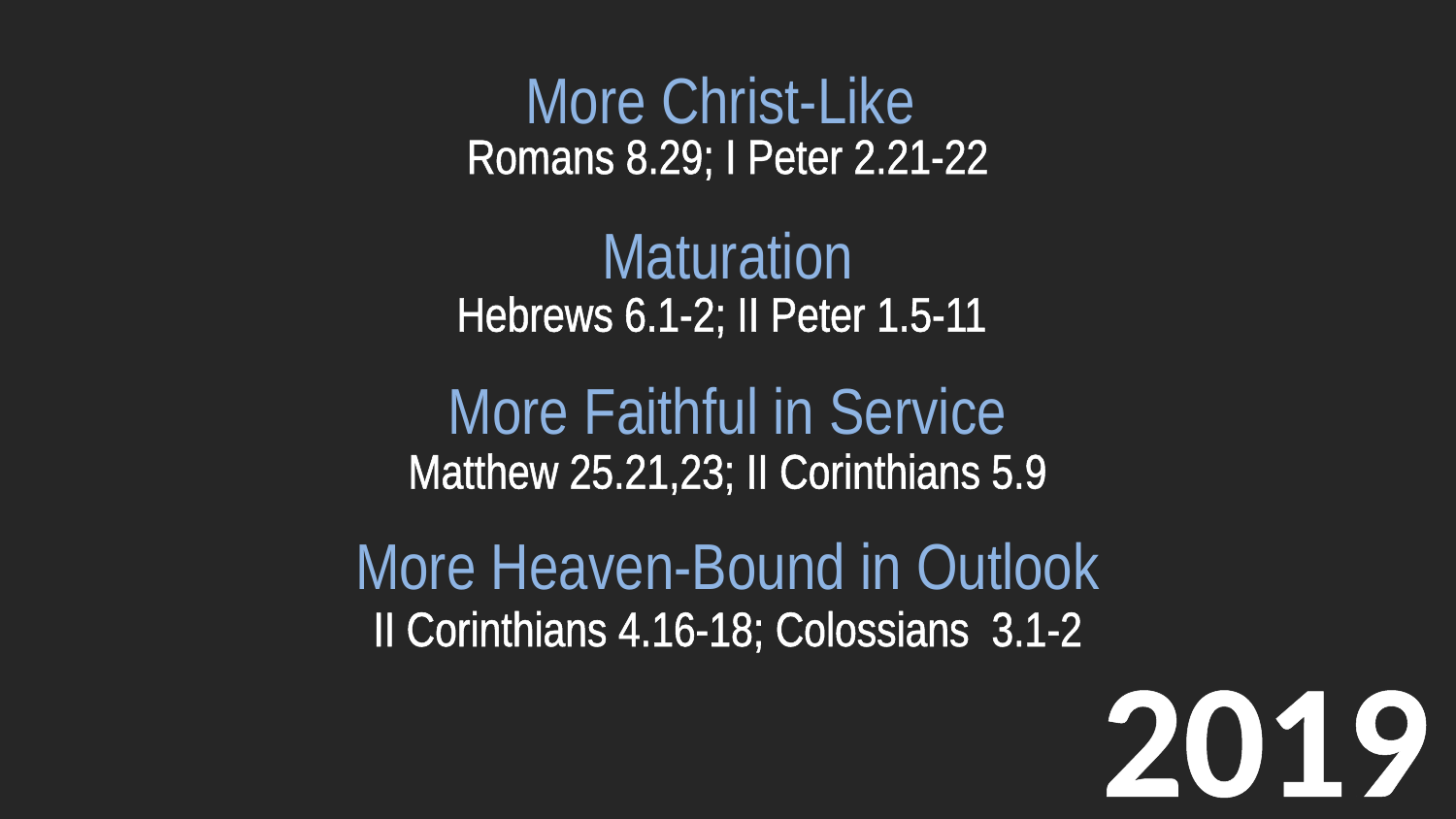

More Christ-Like

Maturation

More Faithful in Service

More Heaven-Bound in Outlook
Romans 8.29; I Peter 2.21-22
Hebrews 6.1-2; II Peter 1.5-11
Matthew 25.21,23; II Corinthians 5.9
II Corinthians 4.16-18; Colossians  3.1-2
2019